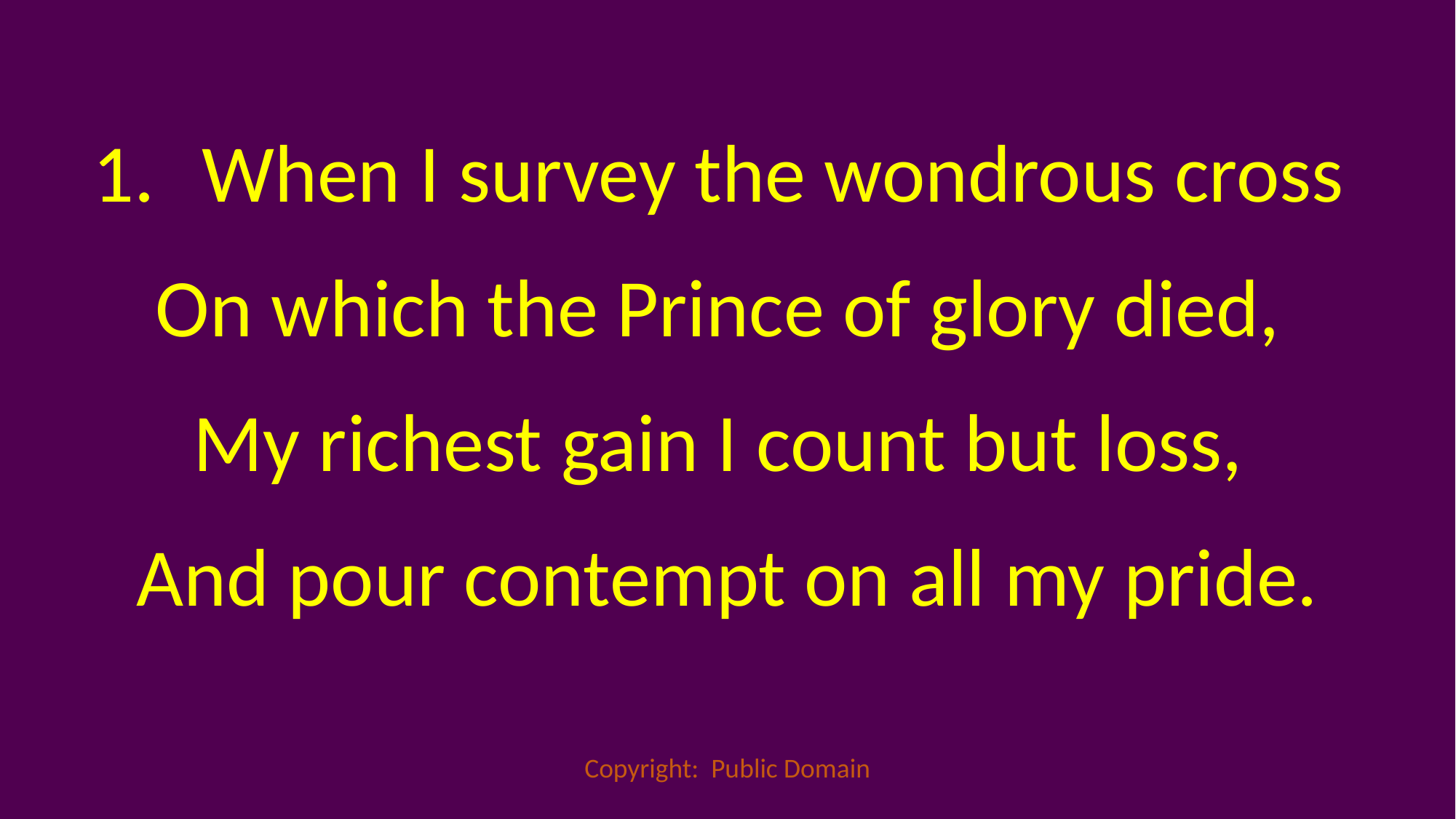

When I survey the wondrous cross
On which the Prince of glory died,
My richest gain I count but loss,
And pour contempt on all my pride.
Copyright:  Public Domain